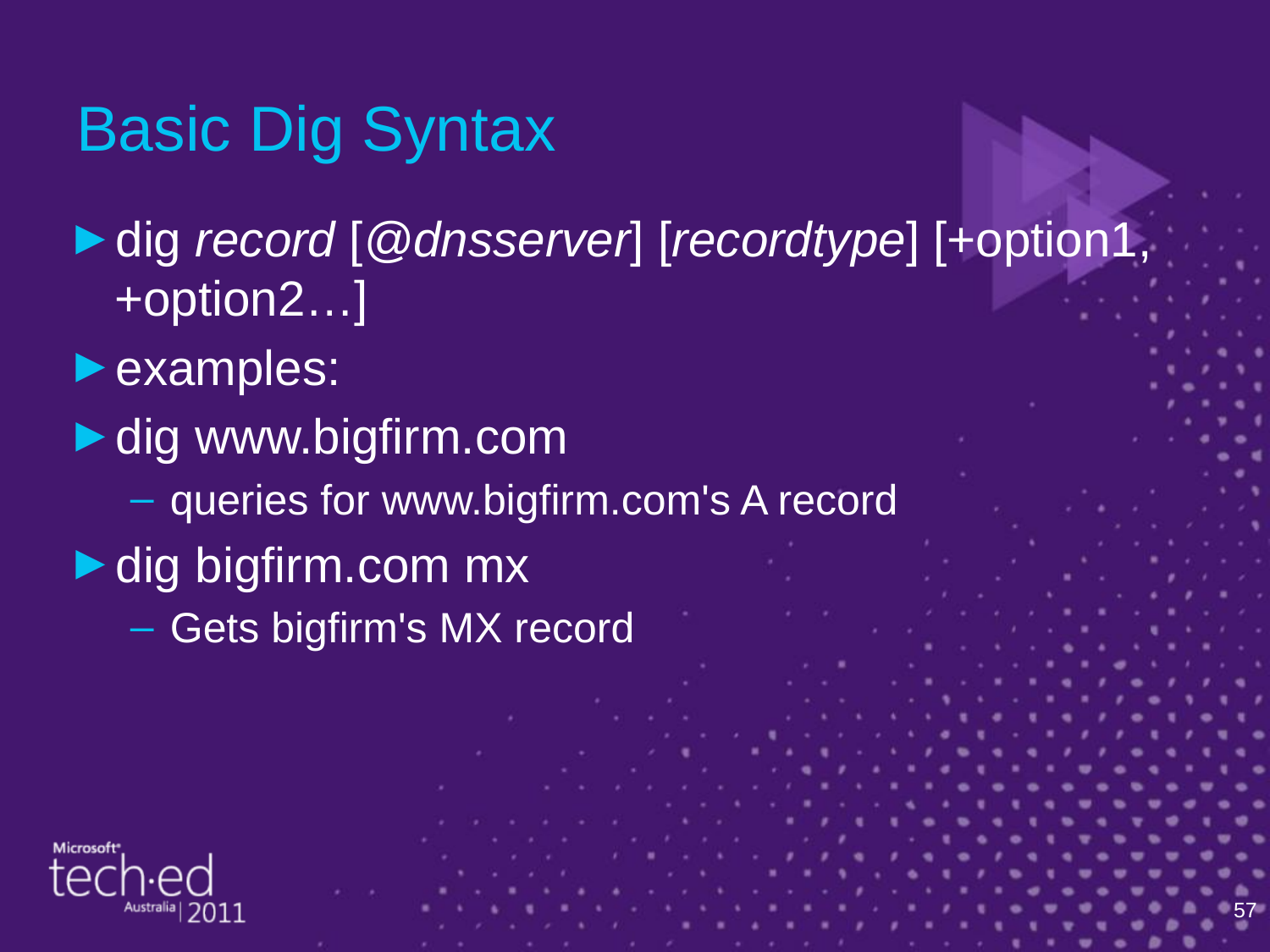

# Basic Dig Syntax
dig record [@dnsserver] [recordtype] [+option1, +option2…]
examples:
dig www.bigfirm.com
queries for www.bigfirm.com's A record
dig bigfirm.com mx
Gets bigfirm's MX record
57